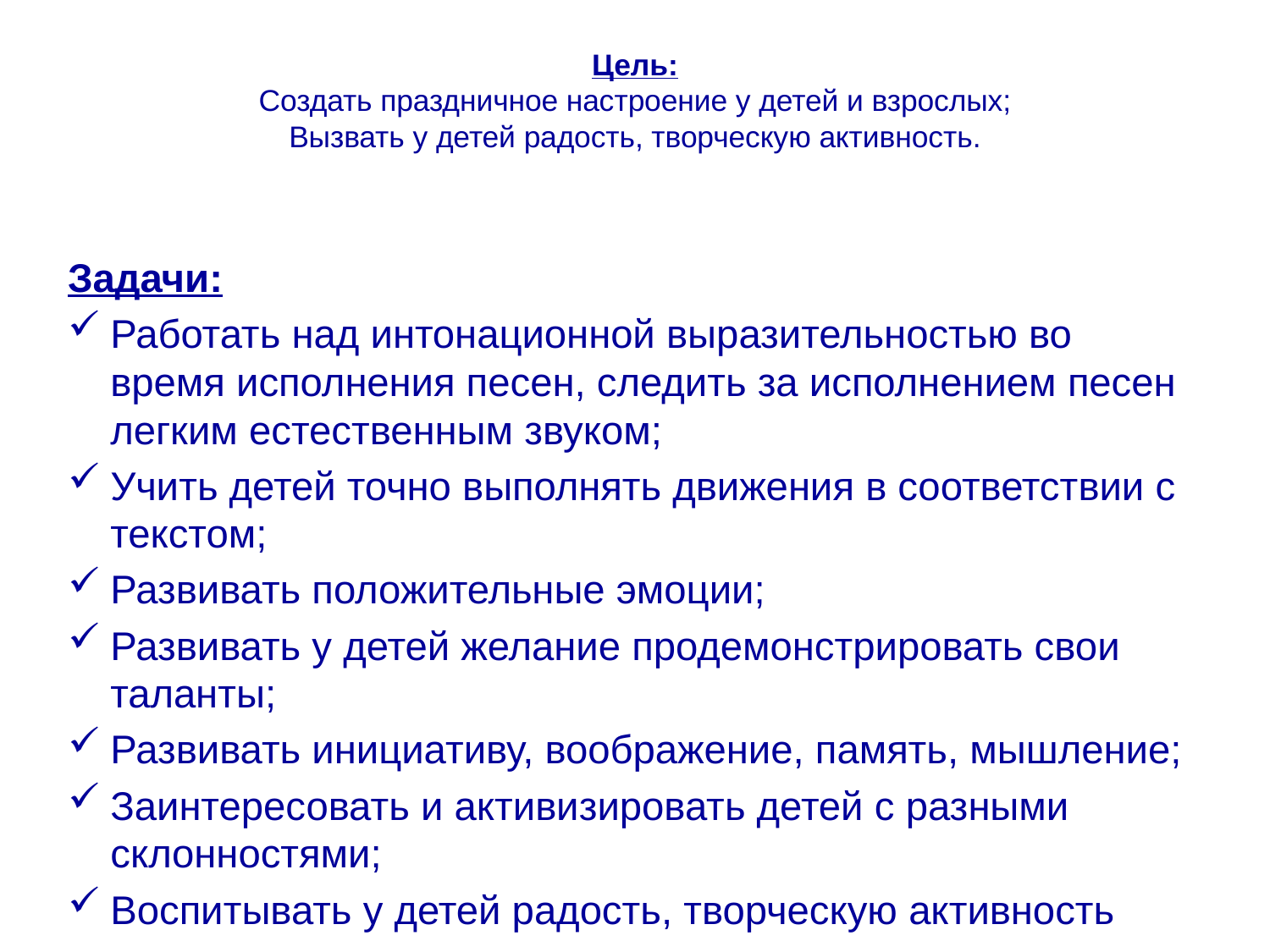

# Цель: Создать праздничное настроение у детей и взрослых; Вызвать у детей радость, творческую активность.
Задачи:
Работать над интонационной выразительностью во время исполнения песен, следить за исполнением песен легким естественным звуком;
Учить детей точно выполнять движения в соответствии с текстом;
Развивать положительные эмоции;
Развивать у детей желание продемонстрировать свои таланты;
Развивать инициативу, воображение, память, мышление;
Заинтересовать и активизировать детей с разными склонностями;
Воспитывать у детей радость, творческую активность